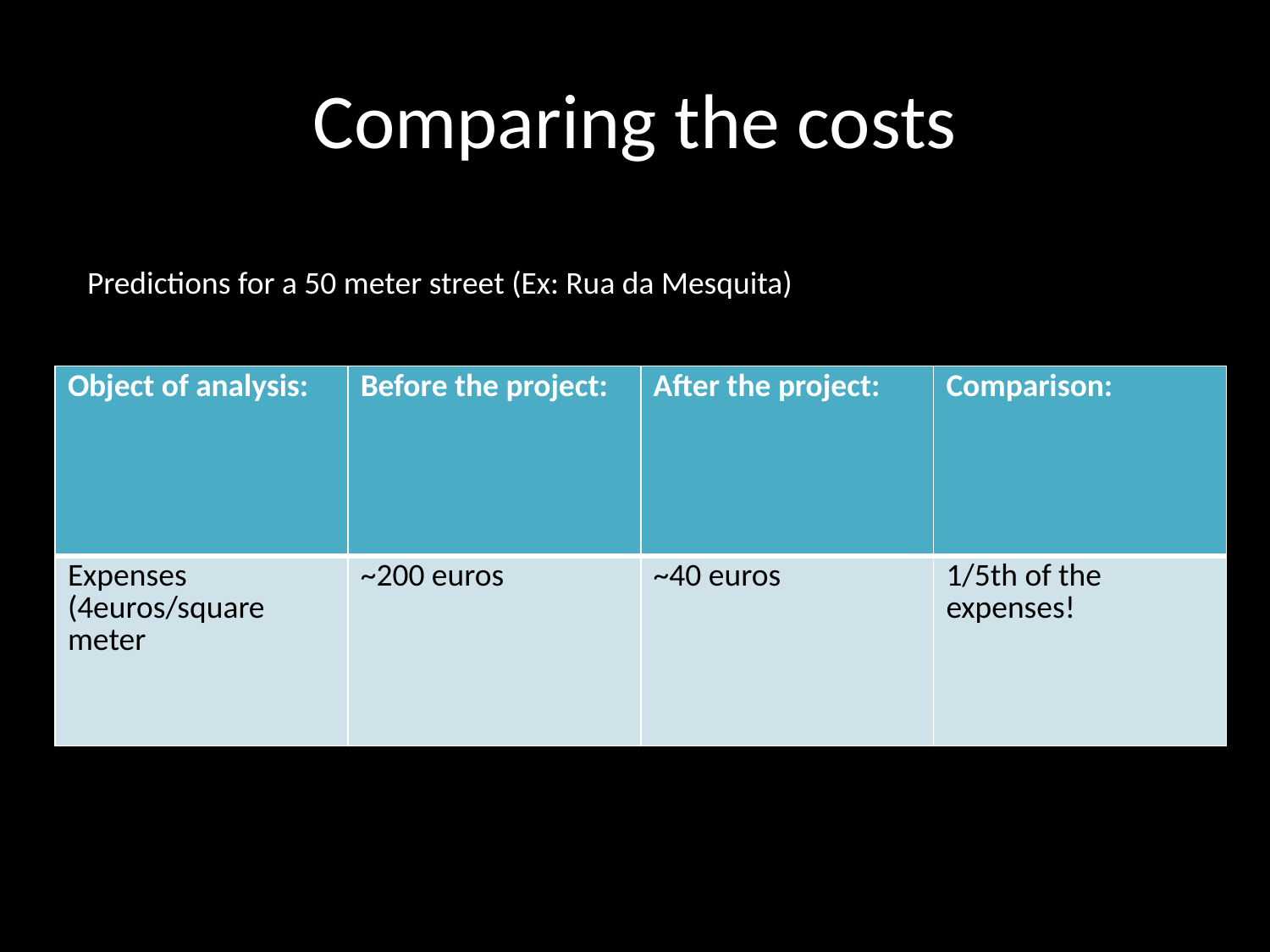

# Comparing the costs
Predictions for a 50 meter street (Ex: Rua da Mesquita)
| Object of analysis: | Before the project: | After the project: | Comparison: |
| --- | --- | --- | --- |
| Expenses (4euros/square meter | ~200 euros | ~40 euros | 1/5th of the expenses! |